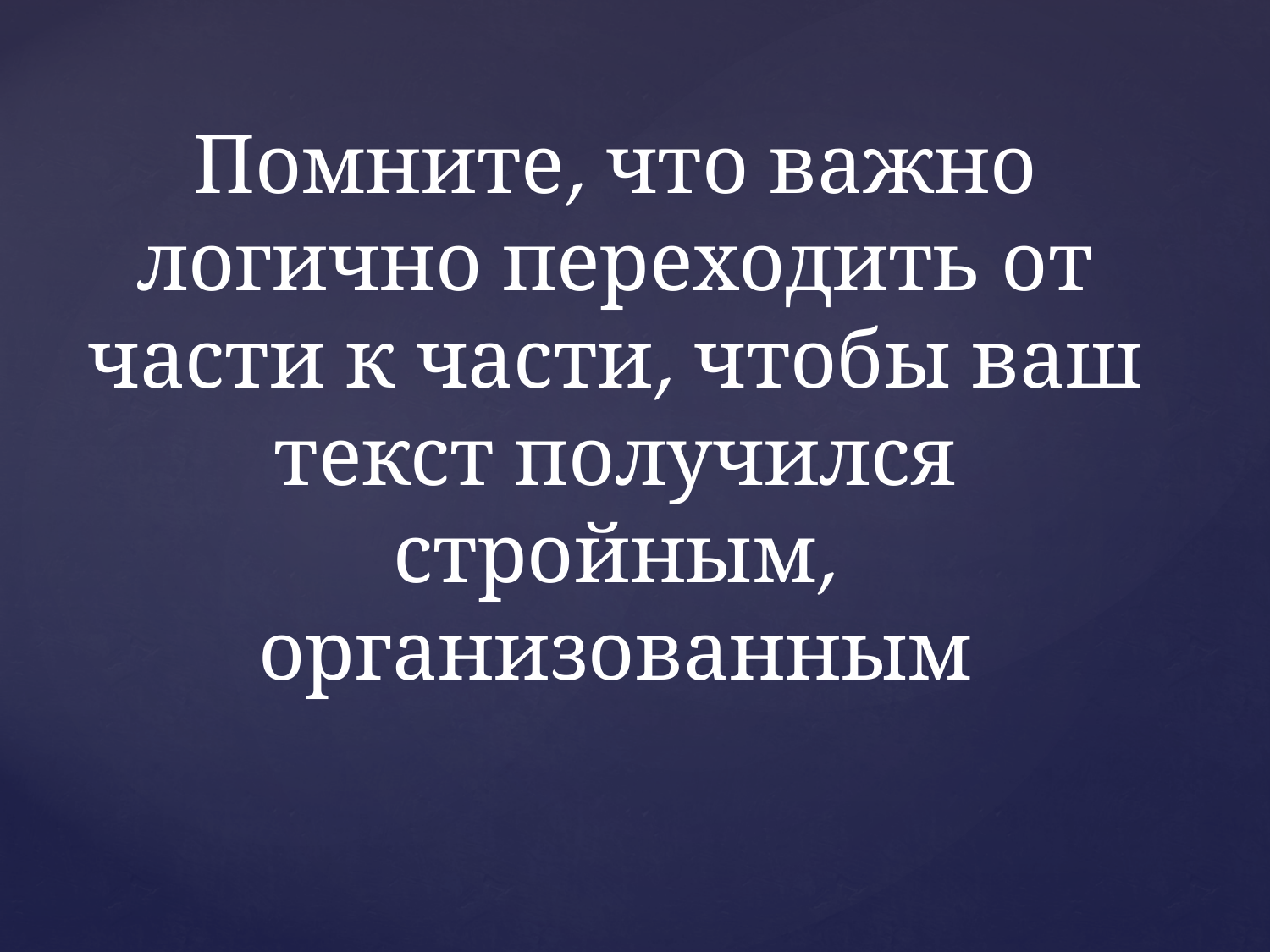

Помните, что важно логично переходить от части к части, чтобы ваш текст получился стройным, организованным